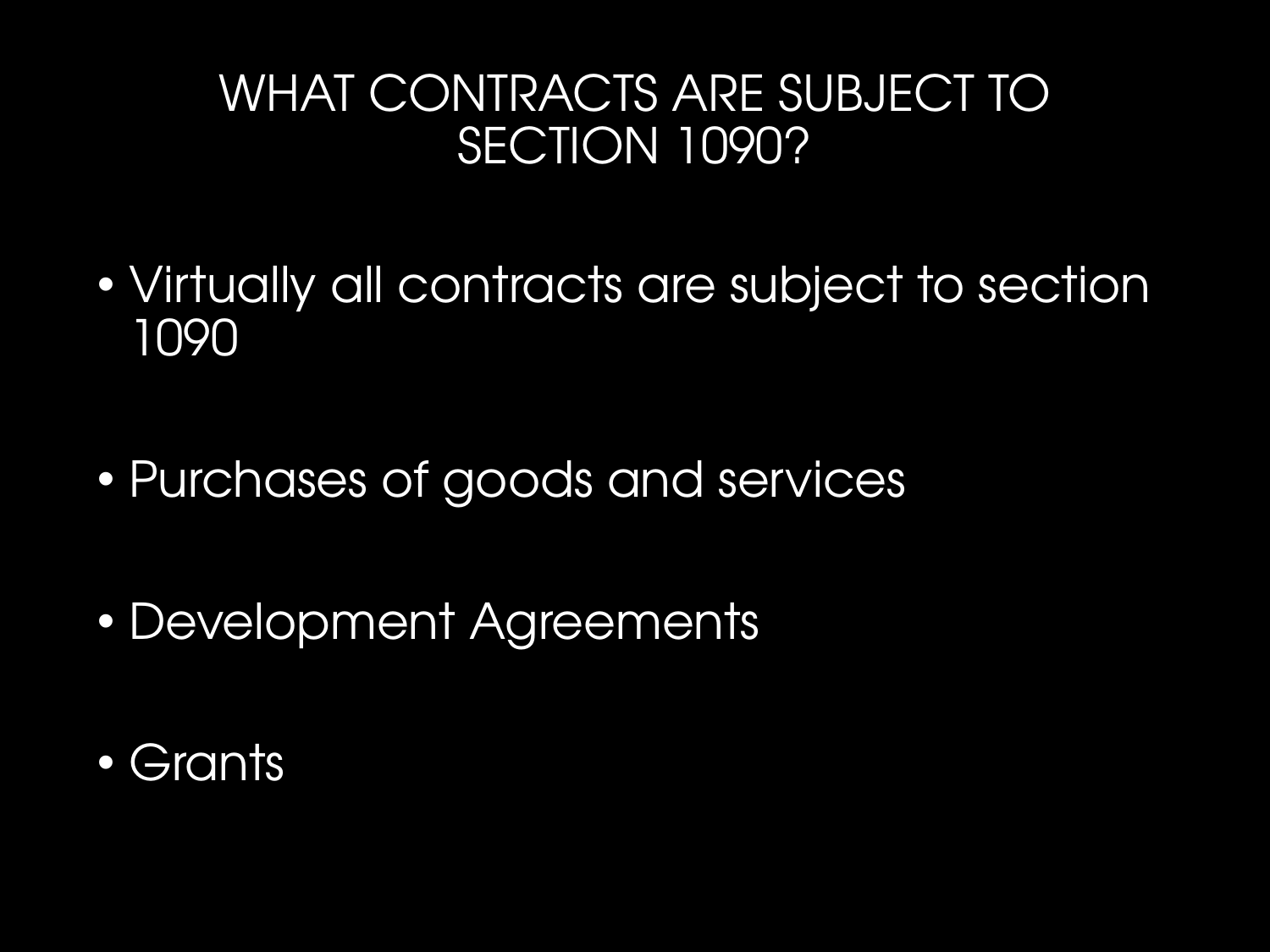

# What Contracts are Subject to Section 1090?
Virtually all contracts are subject to section 1090

Purchases of goods and services

Development Agreements

Grants